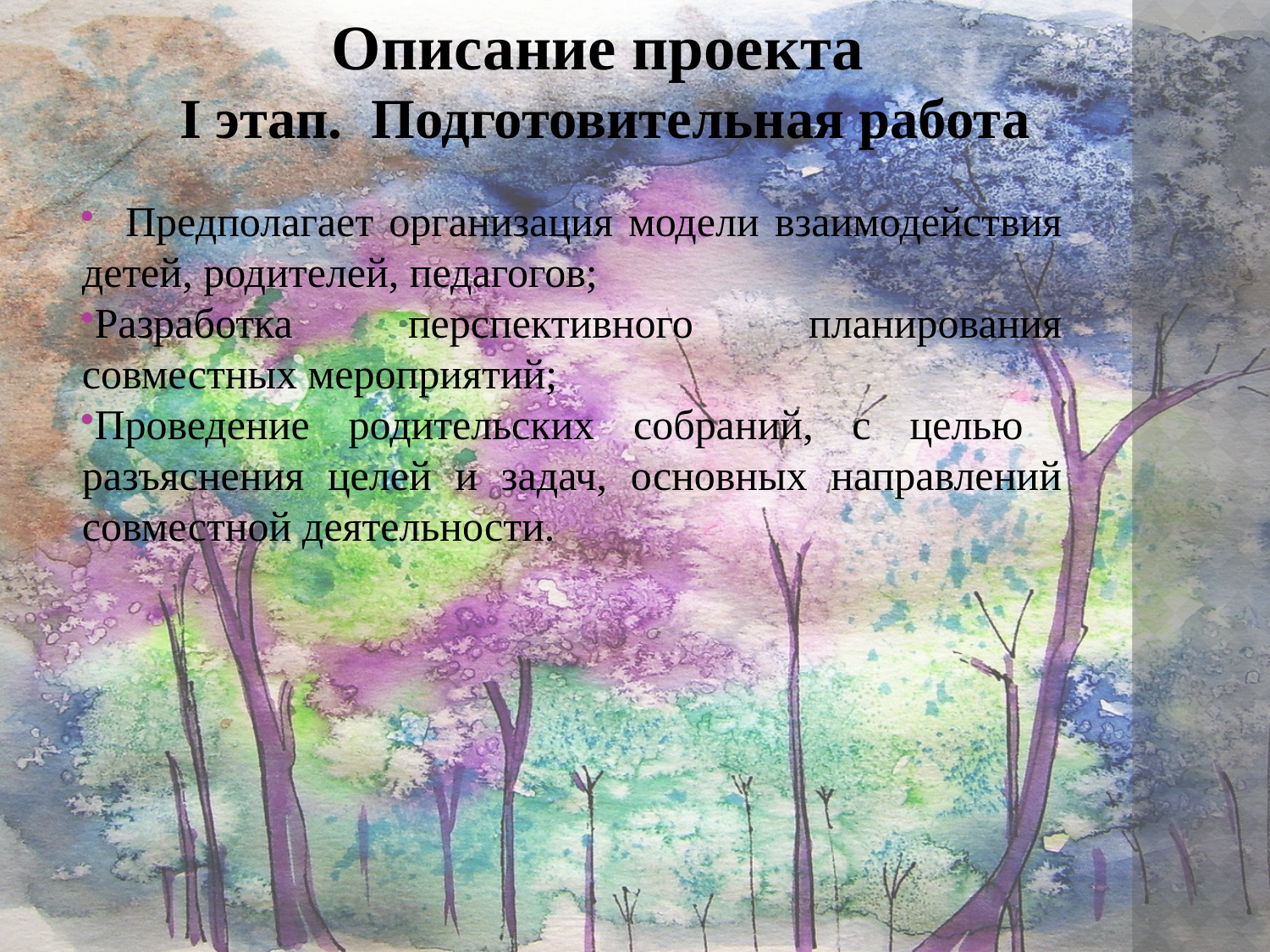

Описание проекта
 I этап.  Подготовительная работа

  Предполагает организация модели взаимодействия детей, родителей, педагогов;
Разработка перспективного планирования совместных мероприятий;
Проведение родительских собраний, с целью  разъяснения целей и задач, основных направлений совместной деятельности.